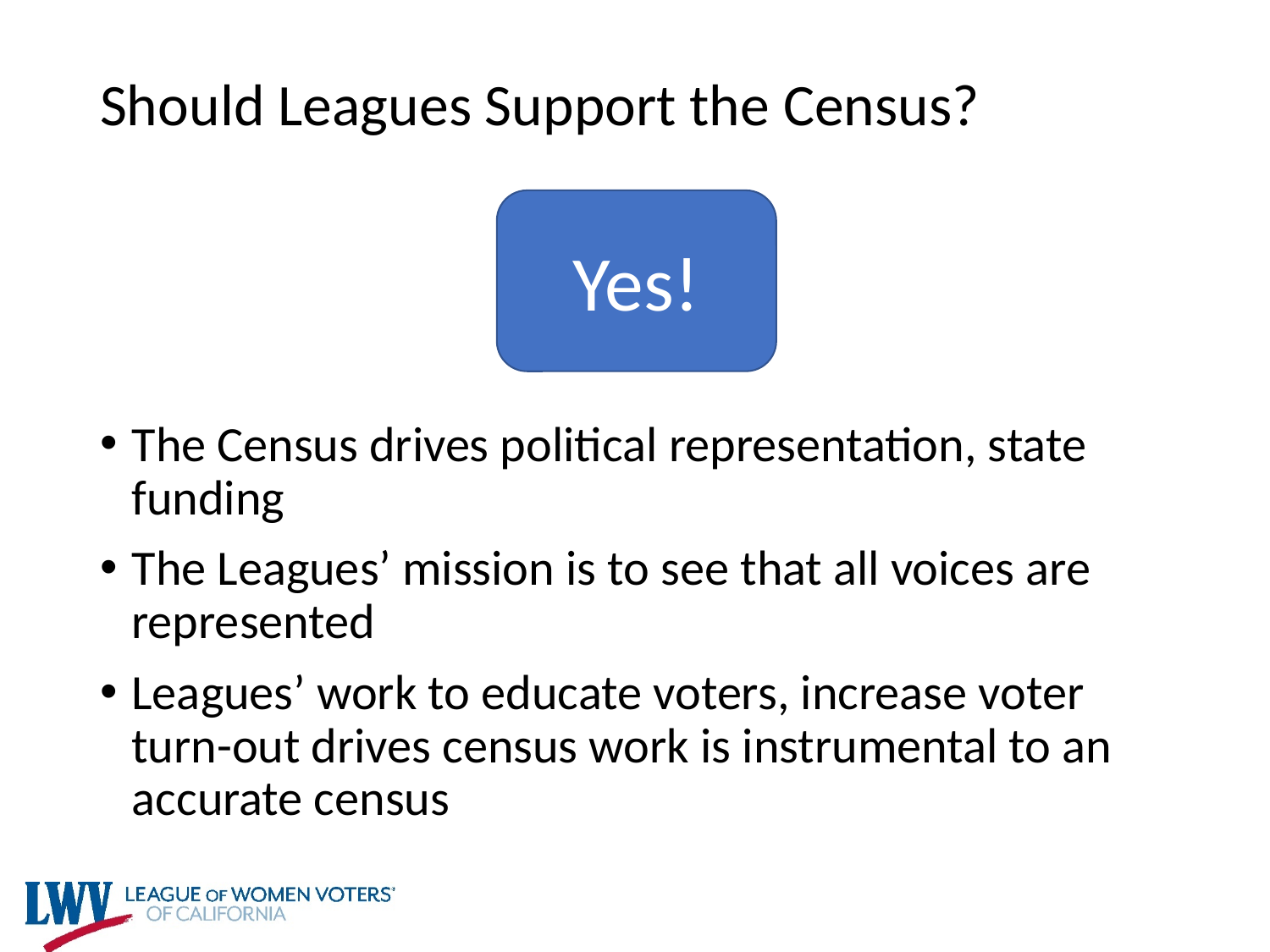

# Should Leagues Support the Census?

Yes!
The Census drives political representation, state funding
The Leagues’ mission is to see that all voices are represented
Leagues’ work to educate voters, increase voter turn-out drives census work is instrumental to an accurate census